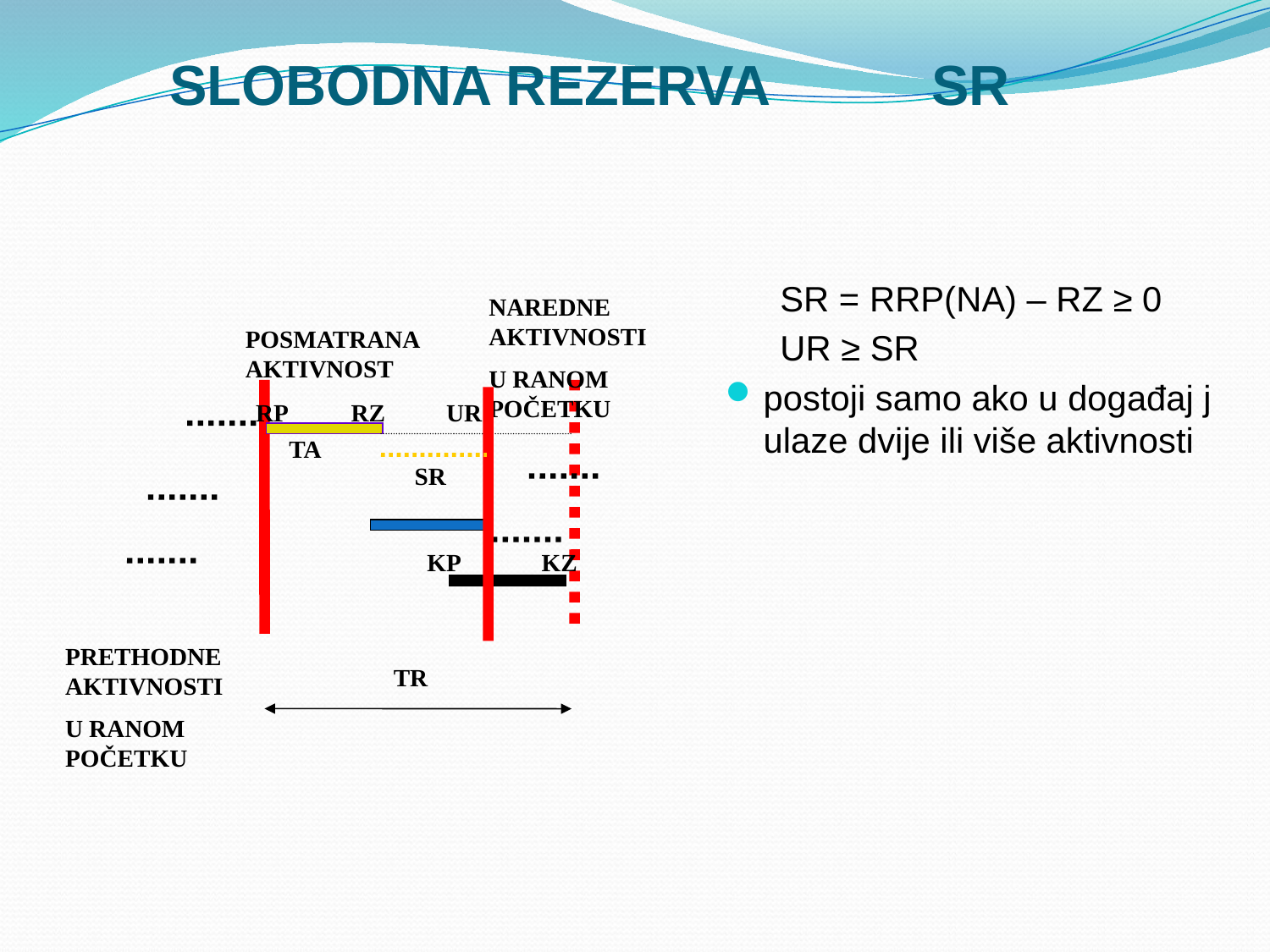

# SLOBODNA REZERVA		SR
SR = RRP(NA) – RZ ≥ 0
UR ≥ SR
postoji samo ako u događaj j ulaze dvije ili više aktivnosti

NAREDNE AKTIVNOSTI
U RANOM POČETKU
POSMATRANA AKTIVNOST

RP
RZ
UR

TA

SR

KP
KZ

PRETHODNE AKTIVNOSTI
U RANOM POČETKU
TR